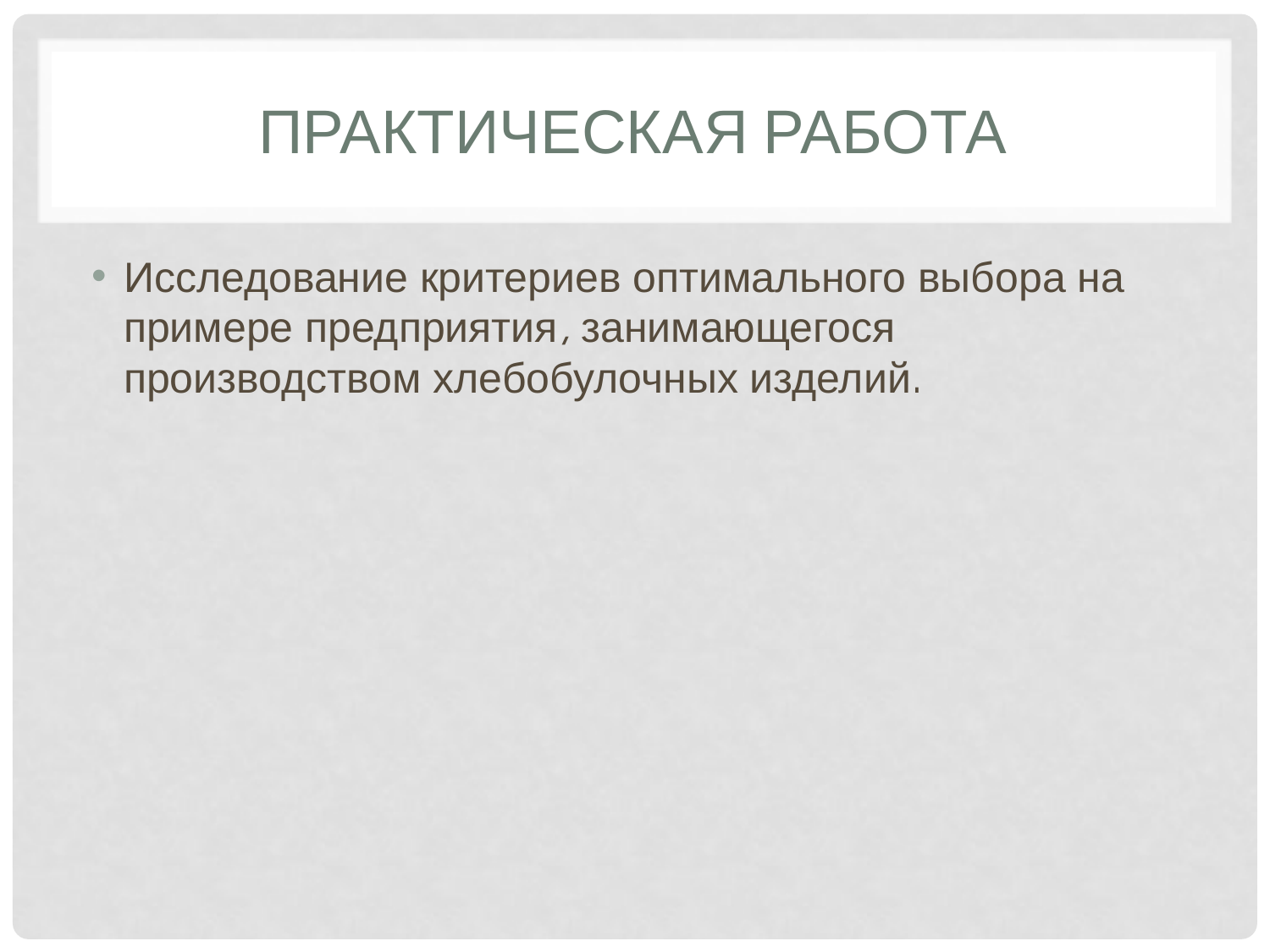

# Практическая работа
Исследование критериев оптимального выбора на примере предприятия, занимающегося производством хлебобулочных изделий.